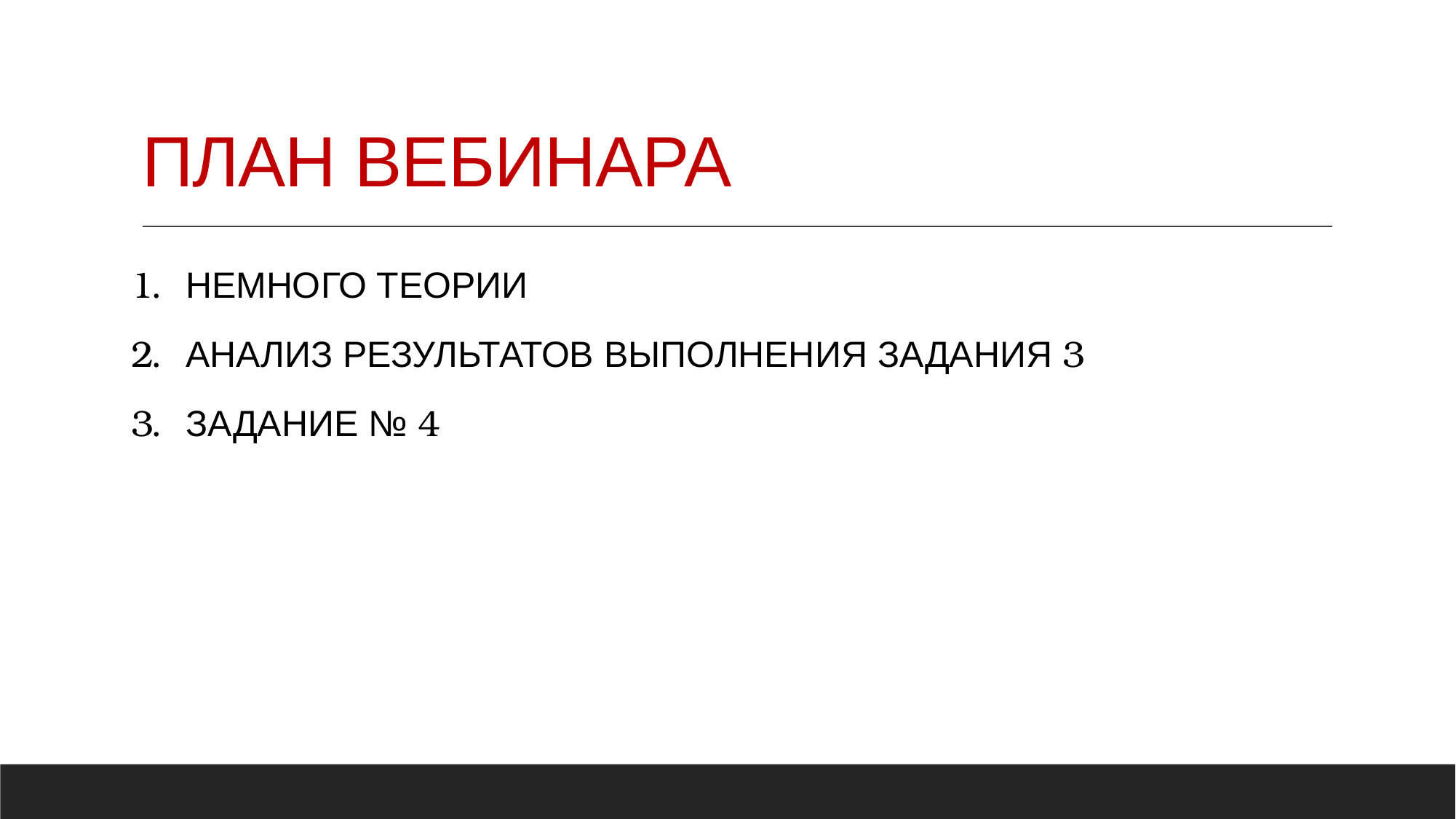

# ПЛАН ВЕБИНАРА
НЕМНОГО ТЕОРИИ
АНАЛИЗ РЕЗУЛЬТАТОВ ВЫПОЛНЕНИЯ ЗАДАНИЯ 3
ЗАДАНИЕ № 4